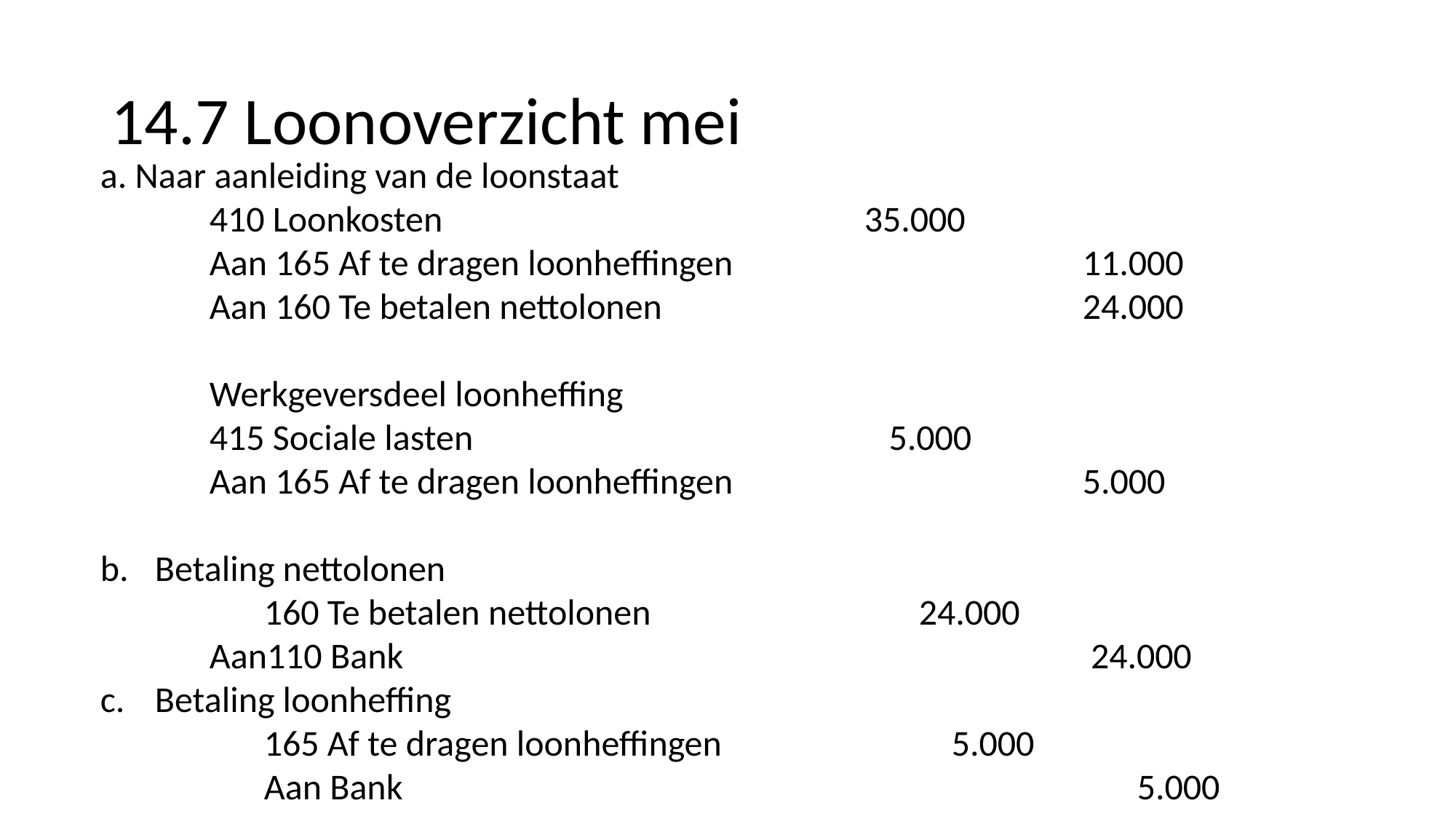

# 14.7 Loonoverzicht mei
a. Naar aanleiding van de loonstaat
	410 Loonkosten				35.000
	Aan 165 Af te dragen loonheffingen				11.000
	Aan 160 Te betalen nettolonen				24.000

	Werkgeversdeel loonheffing
	415 Sociale lasten				   5.000
	Aan 165 Af te dragen loonheffingen				5.000

Betaling nettolonen
		160 Te betalen nettolonen		  	24.000
	Aan110 Bank					         		 24.000
Betaling loonheffing
		165 Af te dragen loonheffingen		    5.000
		Aan Bank							5.000